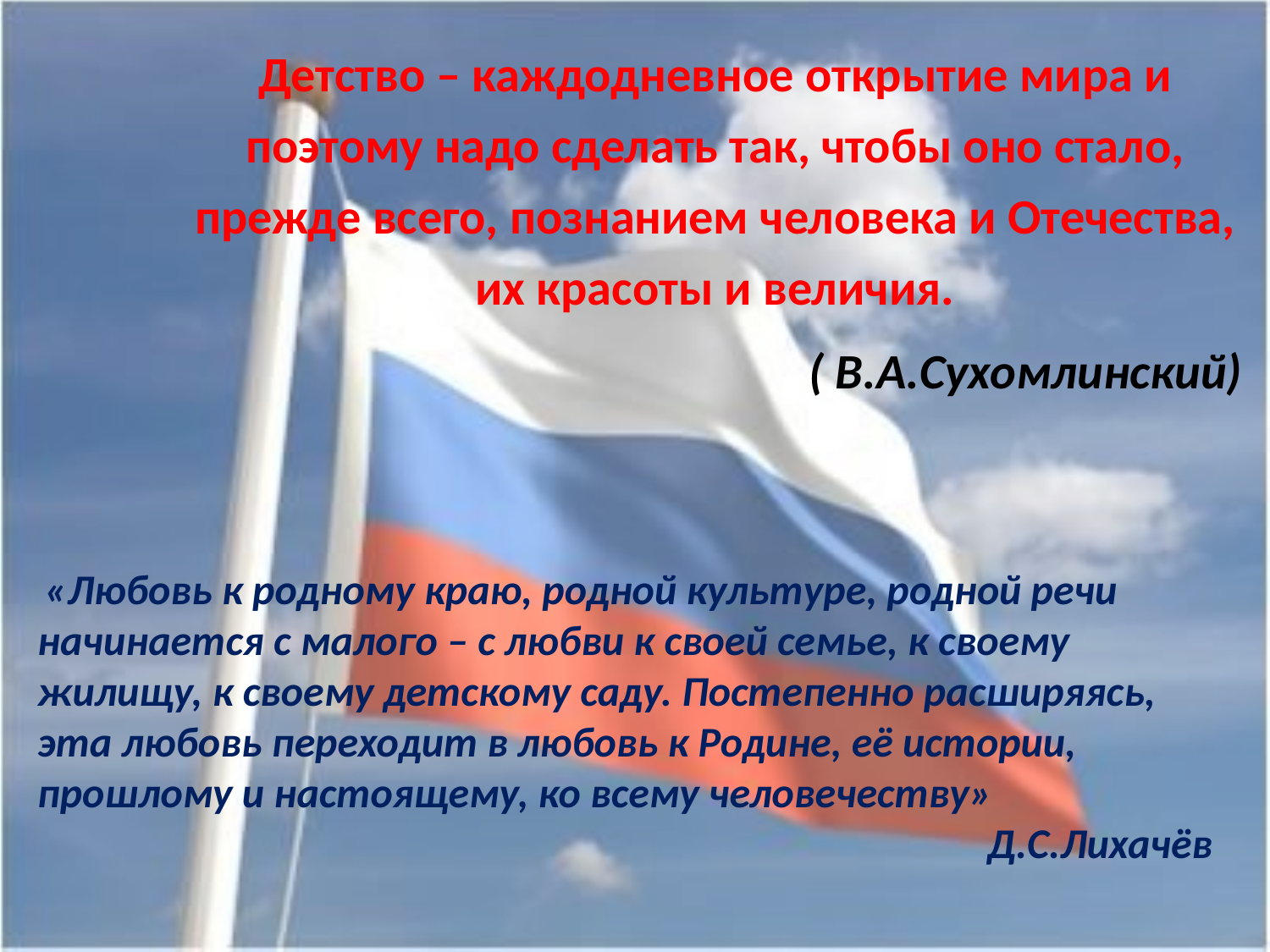

Детство – каждодневное открытие мира и поэтому надо сделать так, чтобы оно стало, прежде всего, познанием человека и Отечества, их красоты и величия.
( В.А.Сухомлинский)
 «Любовь к родному краю, родной культуре, родной речи начинается с малого – с любви к своей семье, к своему жилищу, к своему детскому саду. Постепенно расширяясь, эта любовь переходит в любовь к Родине, её истории, прошлому и настоящему, ко всему человечеству»
Д.С.Лихачёв